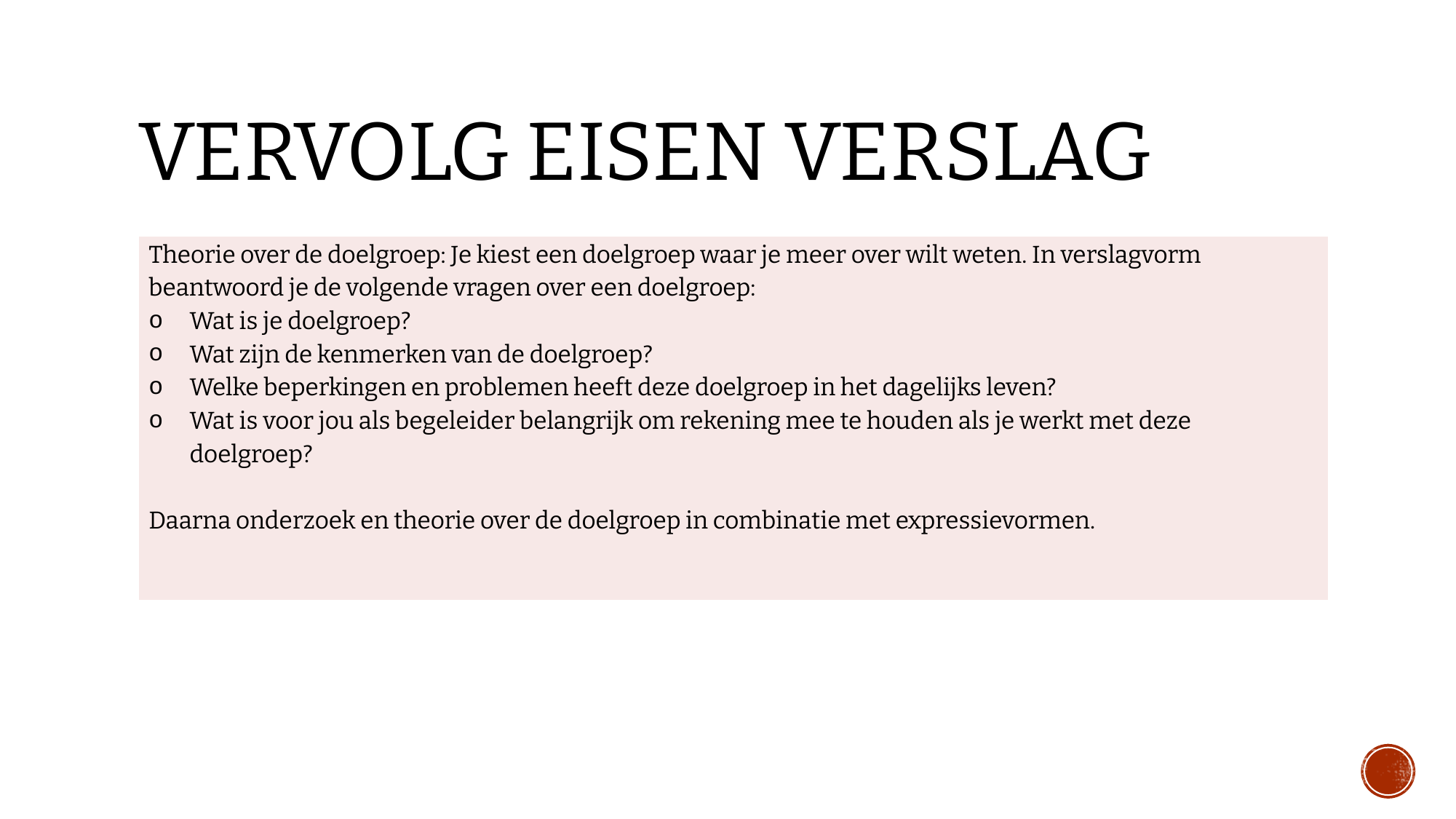

# Vervolg eisen verslag
| Theorie over de doelgroep: Je kiest een doelgroep waar je meer over wilt weten. In verslagvorm beantwoord je de volgende vragen over een doelgroep: Wat is je doelgroep? Wat zijn de kenmerken van de doelgroep? Welke beperkingen en problemen heeft deze doelgroep in het dagelijks leven? Wat is voor jou als begeleider belangrijk om rekening mee te houden als je werkt met deze doelgroep? Daarna onderzoek en theorie over de doelgroep in combinatie met expressievormen. |
| --- |